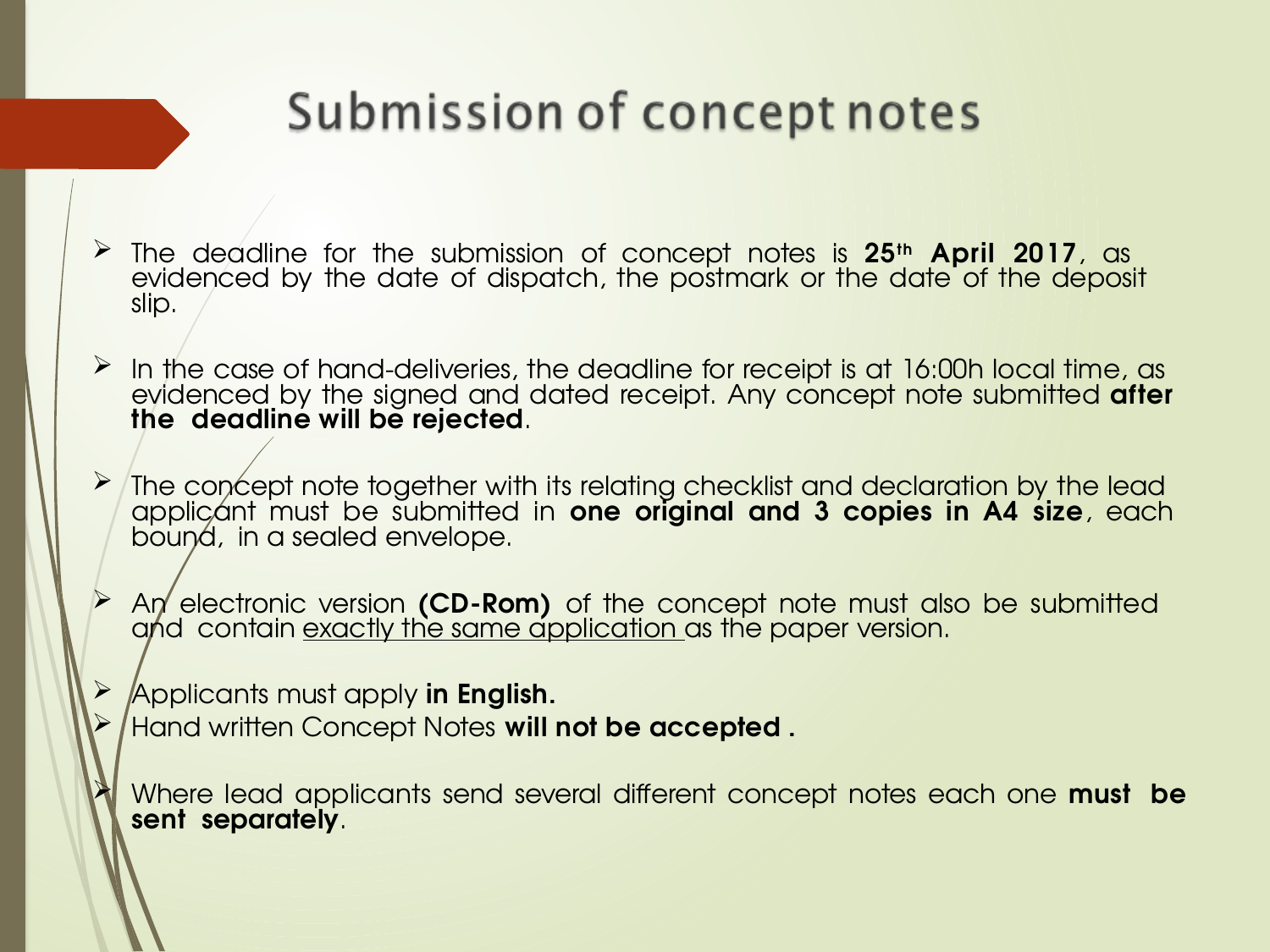

The deadline for the submission of concept notes is 25th April 2017, as  evidenced by the date of dispatch, the postmark or the date of the deposit slip.

In the case of hand-deliveries, the deadline for receipt is at 16:00h local time, as  evidenced by the signed and dated receipt. Any concept note submitted after the  deadline will be rejected.

The concept note together with its relating checklist and declaration by the lead  applicant must be submitted in one original and 3 copies in A4 size, each bound,  in a sealed envelope.

An electronic version (CD-Rom) of the concept note must also be submitted and  contain exactly the same application as the paper version.

Applicants must apply in English.
Hand written Concept Notes will not be accepted .

Where lead applicants send several different concept notes each one must be sent  separately.